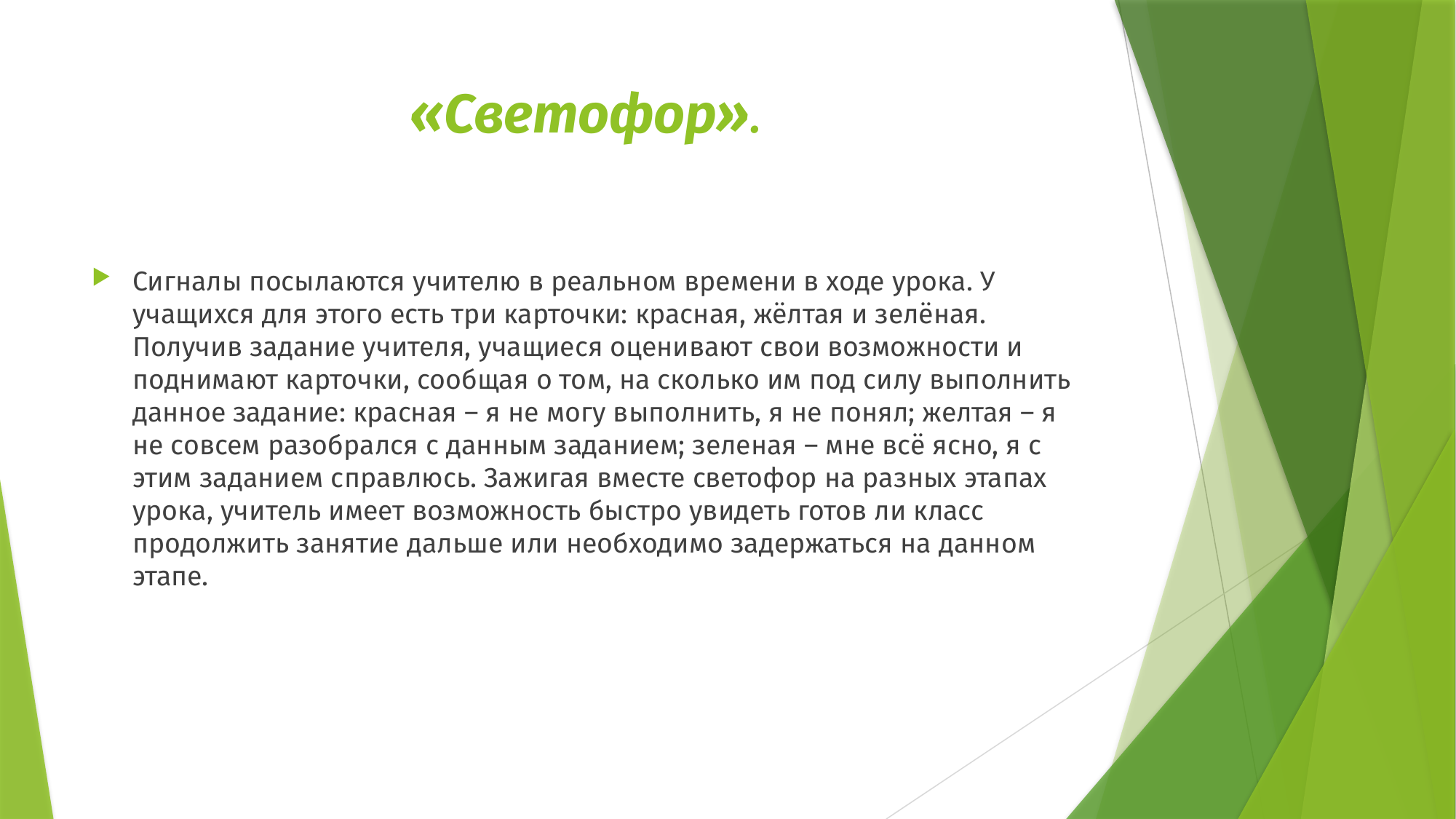

# «Светофор».
Сигналы посылаются учителю в реальном времени в ходе урока. У учащихся для этого есть три карточки: красная, жёлтая и зелёная. Получив задание учителя, учащиеся оценивают свои возможности и поднимают карточки, сообщая о том, на сколько им под силу выполнить данное задание: красная – я не могу выполнить, я не понял; желтая – я не совсем разобрался с данным заданием; зеленая – мне всё ясно, я с этим заданием справлюсь. Зажигая вместе светофор на разных этапах урока, учитель имеет возможность быстро увидеть готов ли класс продолжить занятие дальше или необходимо задержаться на данном этапе.